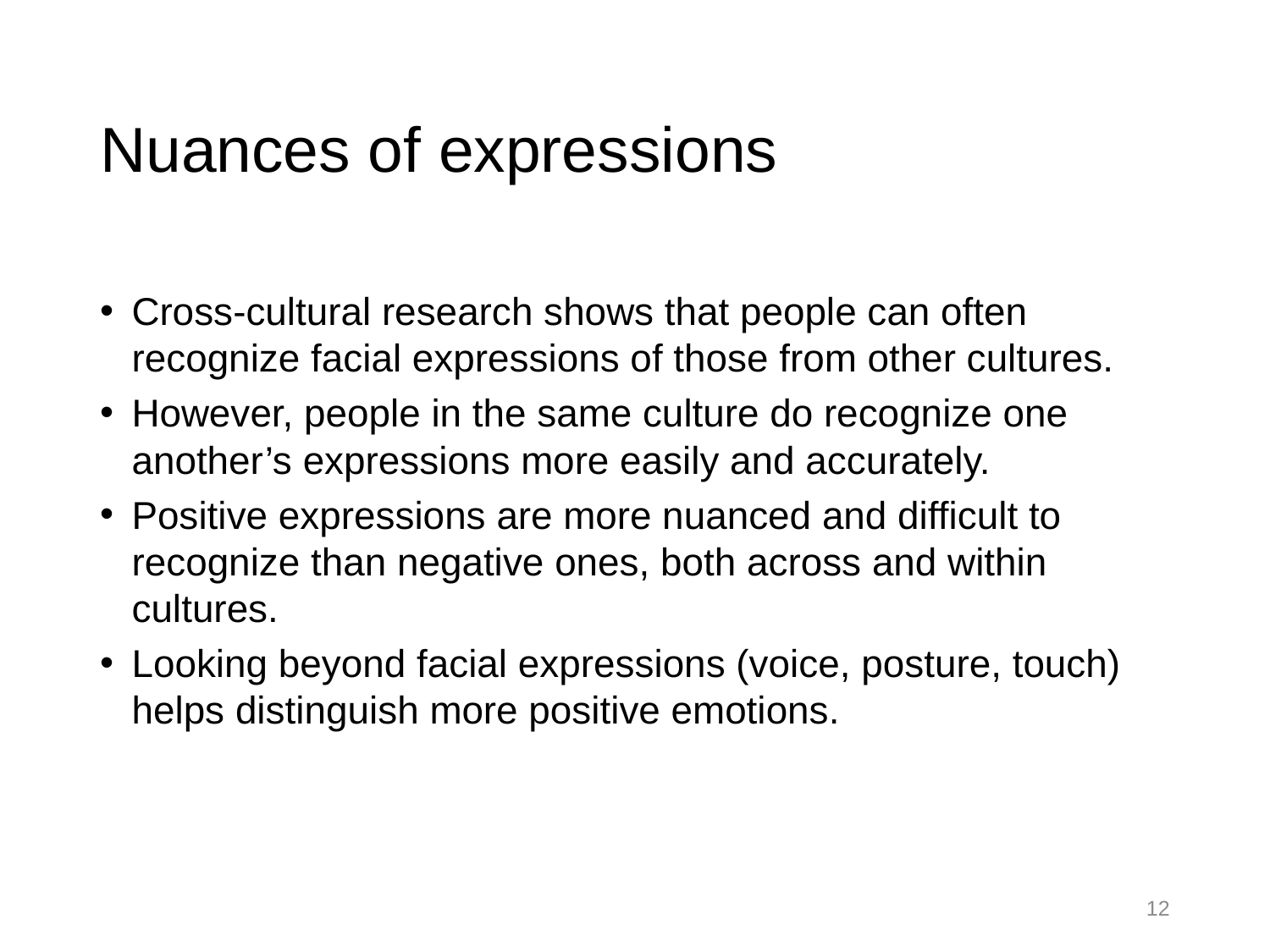

# Nuances of expressions
Cross-cultural research shows that people can often recognize facial expressions of those from other cultures.
However, people in the same culture do recognize one another’s expressions more easily and accurately.
Positive expressions are more nuanced and difficult to recognize than negative ones, both across and within cultures.
Looking beyond facial expressions (voice, posture, touch) helps distinguish more positive emotions.
12